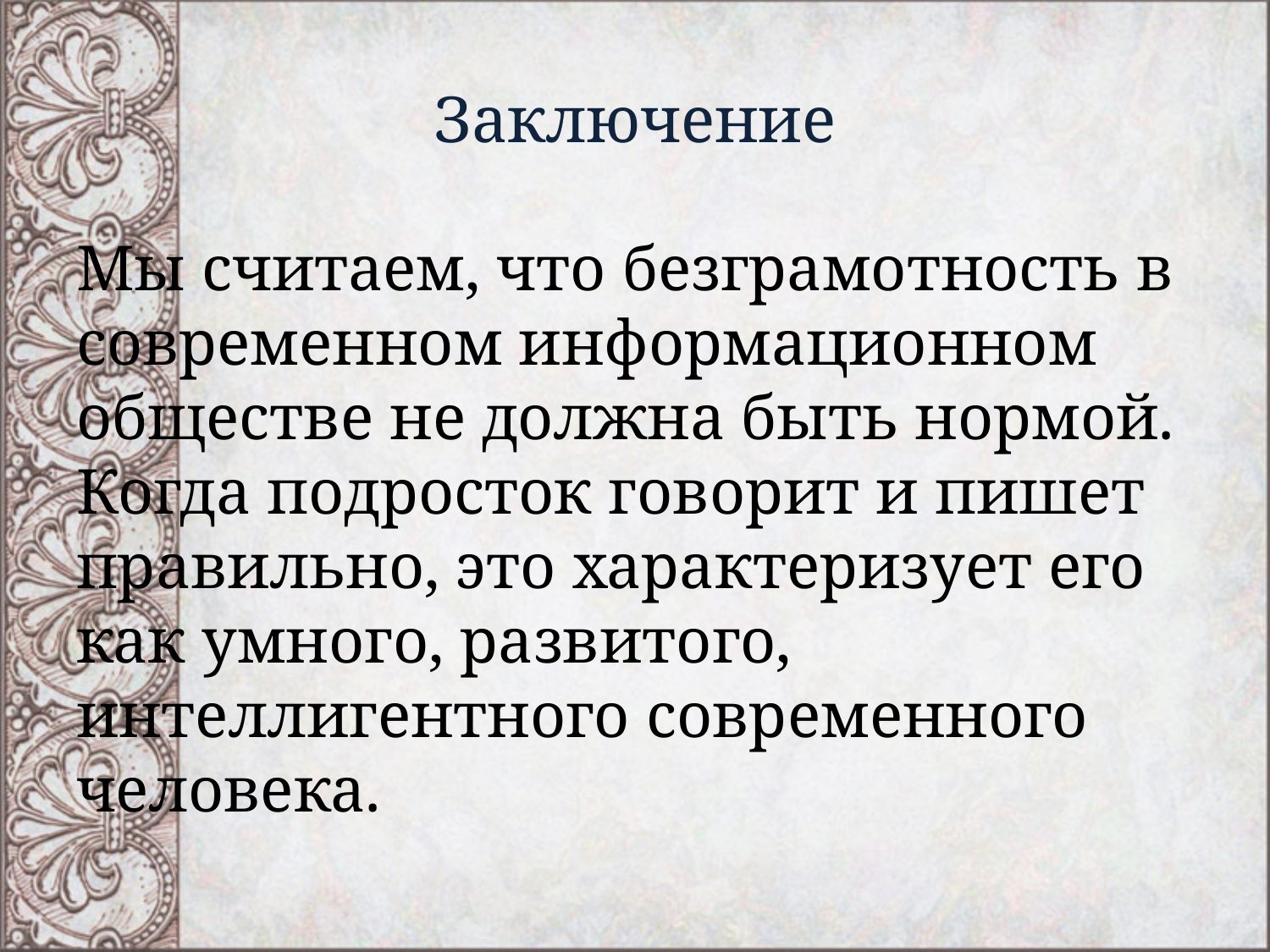

# Заключение
Мы считаем, что безграмотность в современном информационном обществе не должна быть нормой. Когда подросток говорит и пишет правильно, это характеризует его как умного, развитого, интеллигентного современного человека.